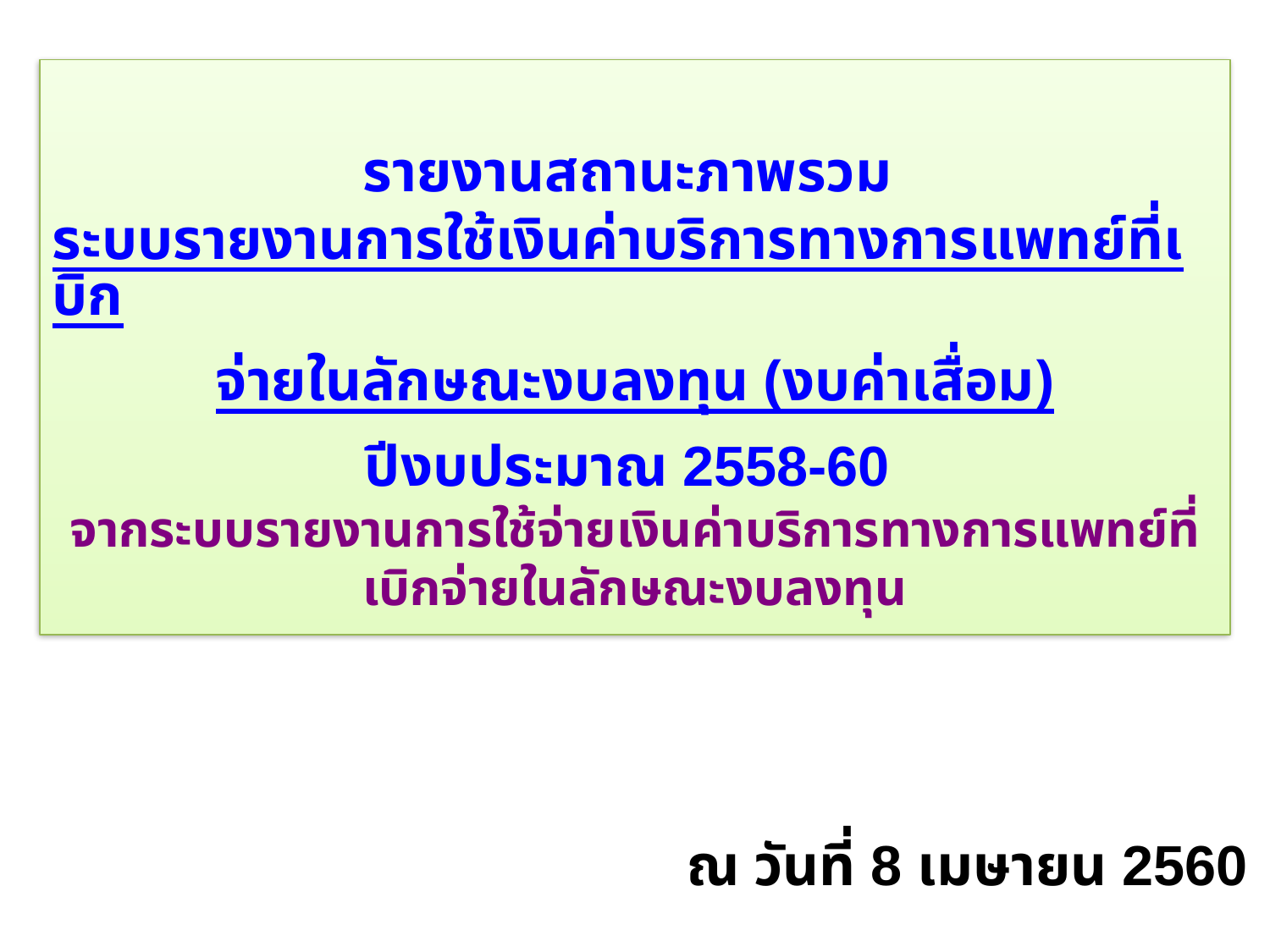

# รายงานสถานะภาพรวม ระบบรายงานการใช้เงินค่าบริการทางการแพทย์ที่เบิก จ่ายในลักษณะงบลงทุน (งบค่าเสื่อม) ปีงบประมาณ 2558-60 จากระบบรายงานการใช้จ่ายเงินค่าบริการทางการแพทย์ที่เบิกจ่ายในลักษณะงบลงทุน
 ณ วันที่ 8 เมษายน 2560